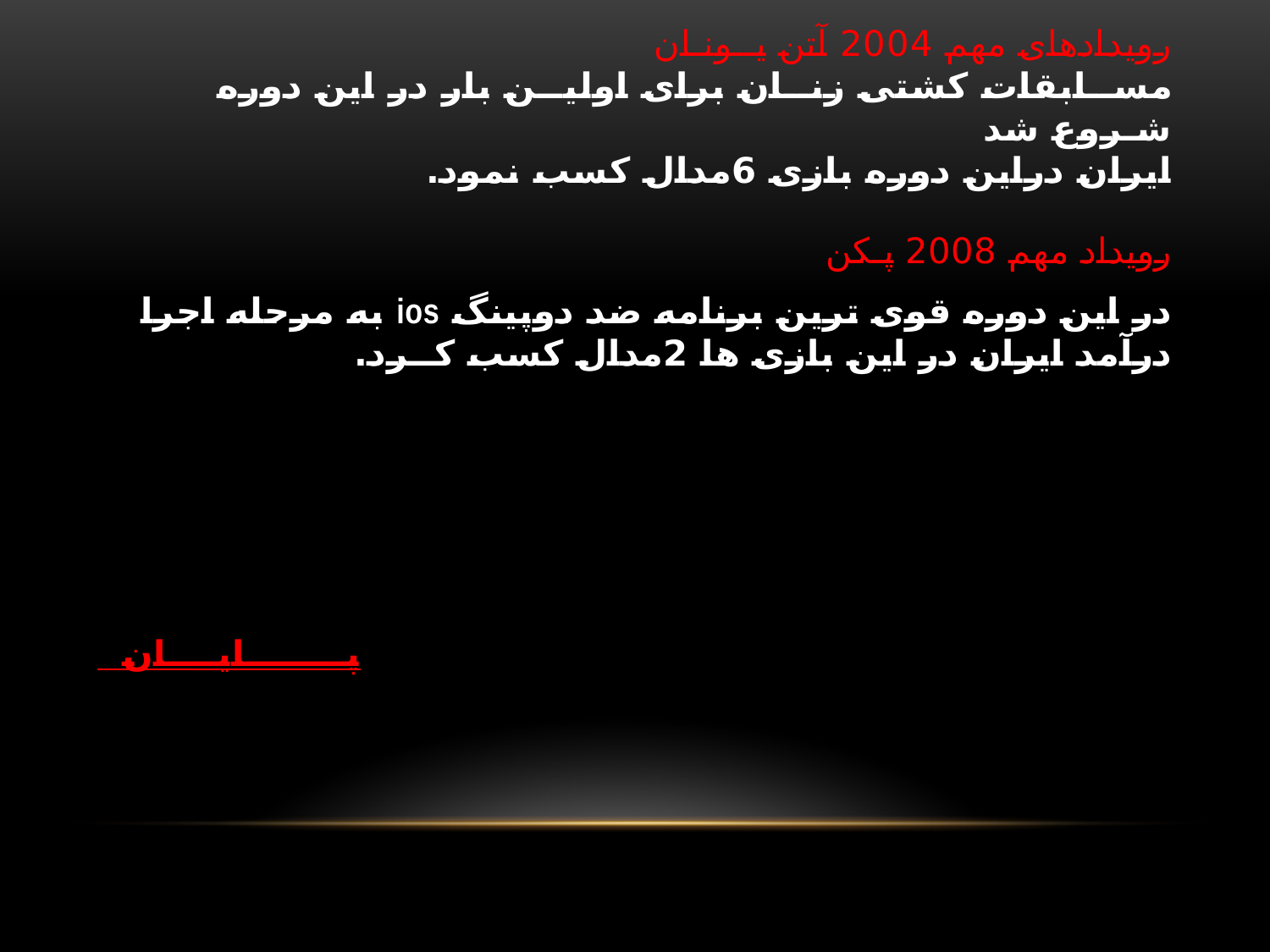

# رویدادهای مهم 2004 آتن یــونـان مســابقات کشتی زنــان برای اولیــن بار در این دوره شـروع شد ایران دراین دوره بازی 6مدال کسب نمود.
رویداد مهم 2008 پـکن
در این دوره قوی ترین برنامه ضد دوپینگ ios به مرحله اجرا درآمد ایران در این بازی ها 2مدال کسب کــرد.

پــــــــایــــان